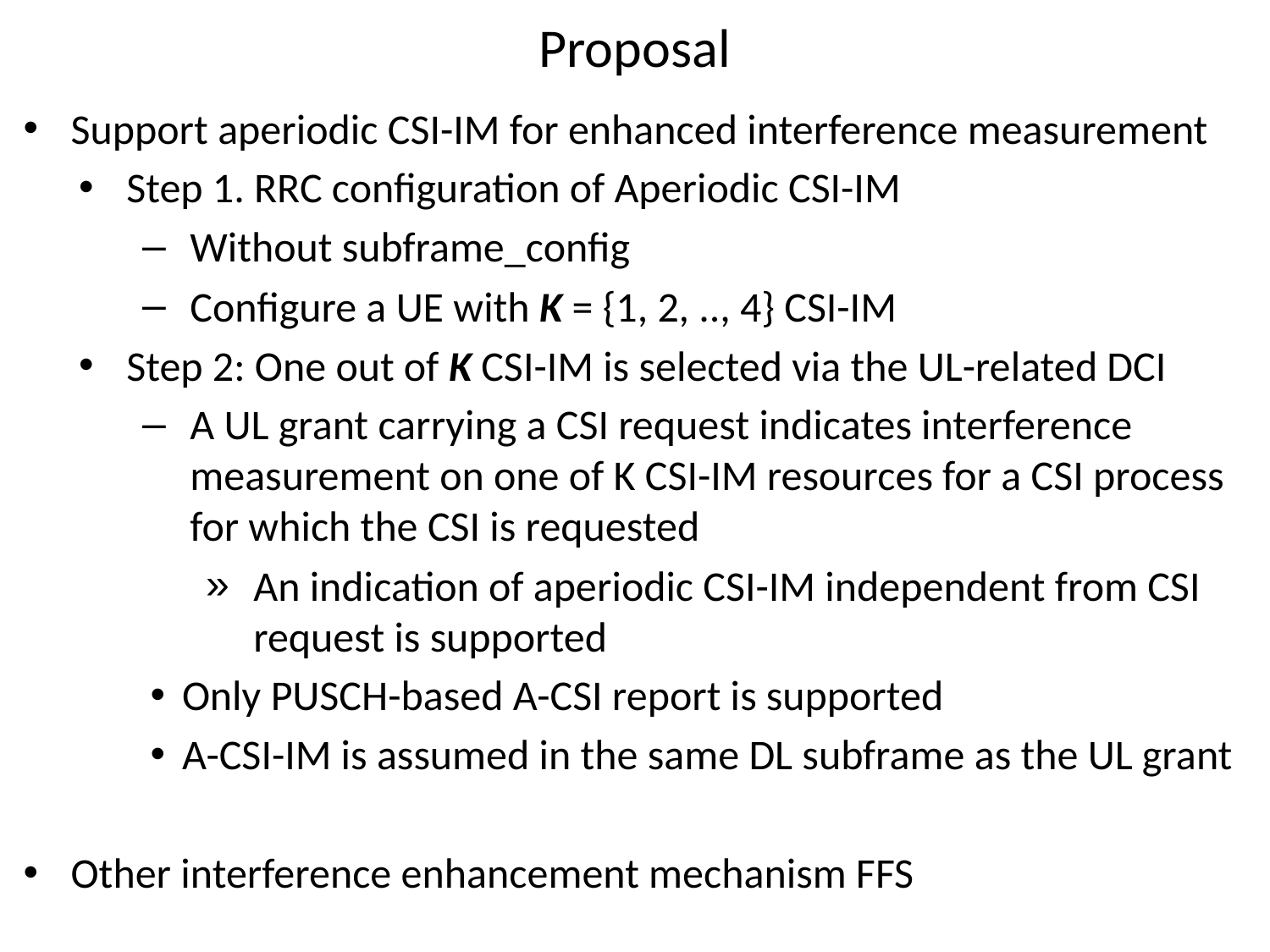

# Proposal
Support aperiodic CSI-IM for enhanced interference measurement
Step 1. RRC configuration of Aperiodic CSI-IM
Without subframe_config
Configure a UE with K = {1, 2, .., 4} CSI-IM
Step 2: One out of K CSI-IM is selected via the UL-related DCI
A UL grant carrying a CSI request indicates interference measurement on one of K CSI-IM resources for a CSI process for which the CSI is requested
An indication of aperiodic CSI-IM independent from CSI request is supported
Only PUSCH-based A-CSI report is supported
A-CSI-IM is assumed in the same DL subframe as the UL grant

Other interference enhancement mechanism FFS